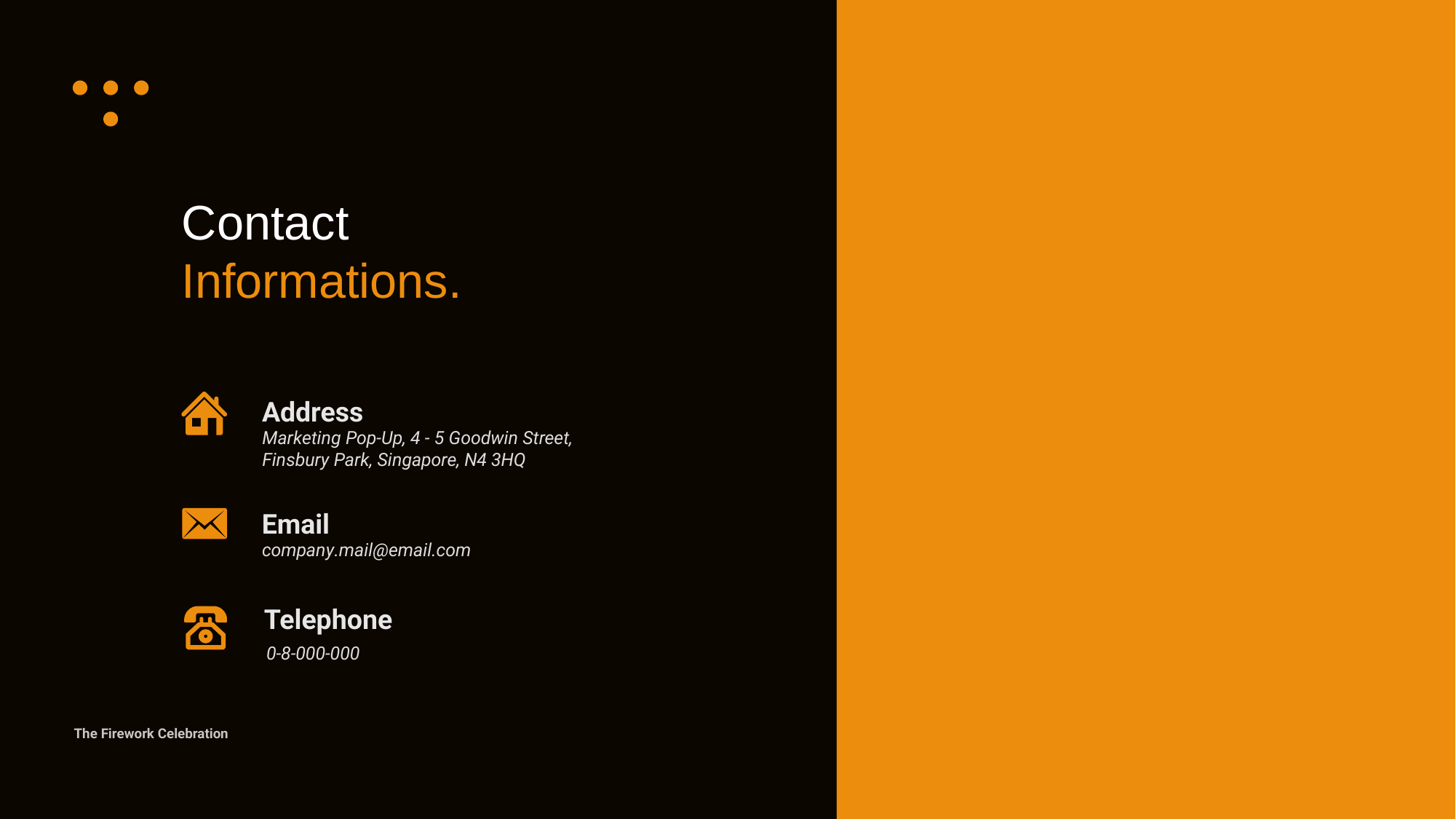

Contact Informations.
Address

Marketing Pop-Up, 4 - 5 Goodwin Street, Finsbury Park, Singapore, N4 3HQ
Email

company.mail@email.com
Telephone

0-8-000-000
The Firework Celebration